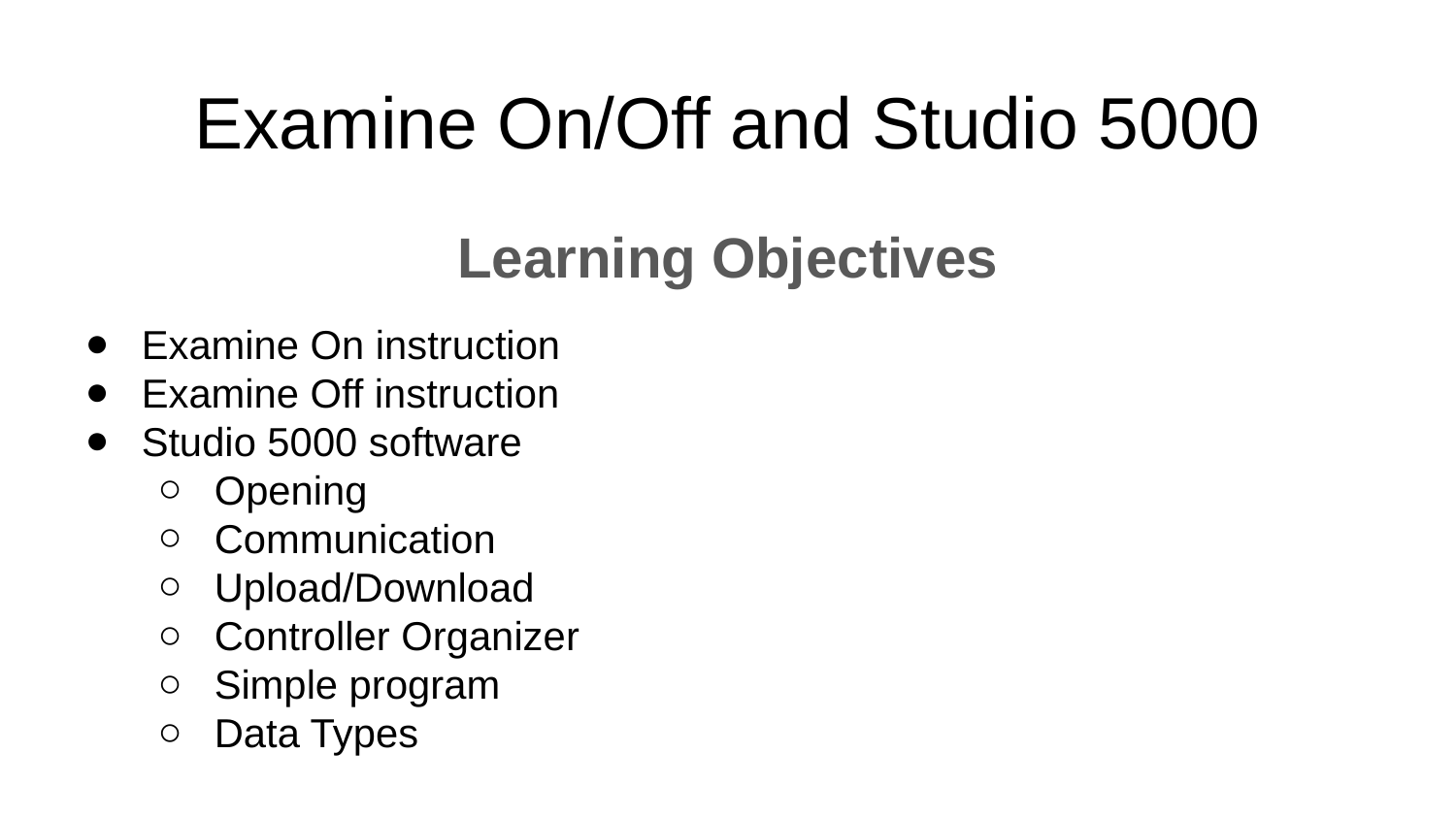

# Examine On/Off and Studio 5000

Learning Objectives
Examine On instruction
Examine Off instruction
Studio 5000 software
Opening
Communication
Upload/Download
Controller Organizer
Simple program
Data Types